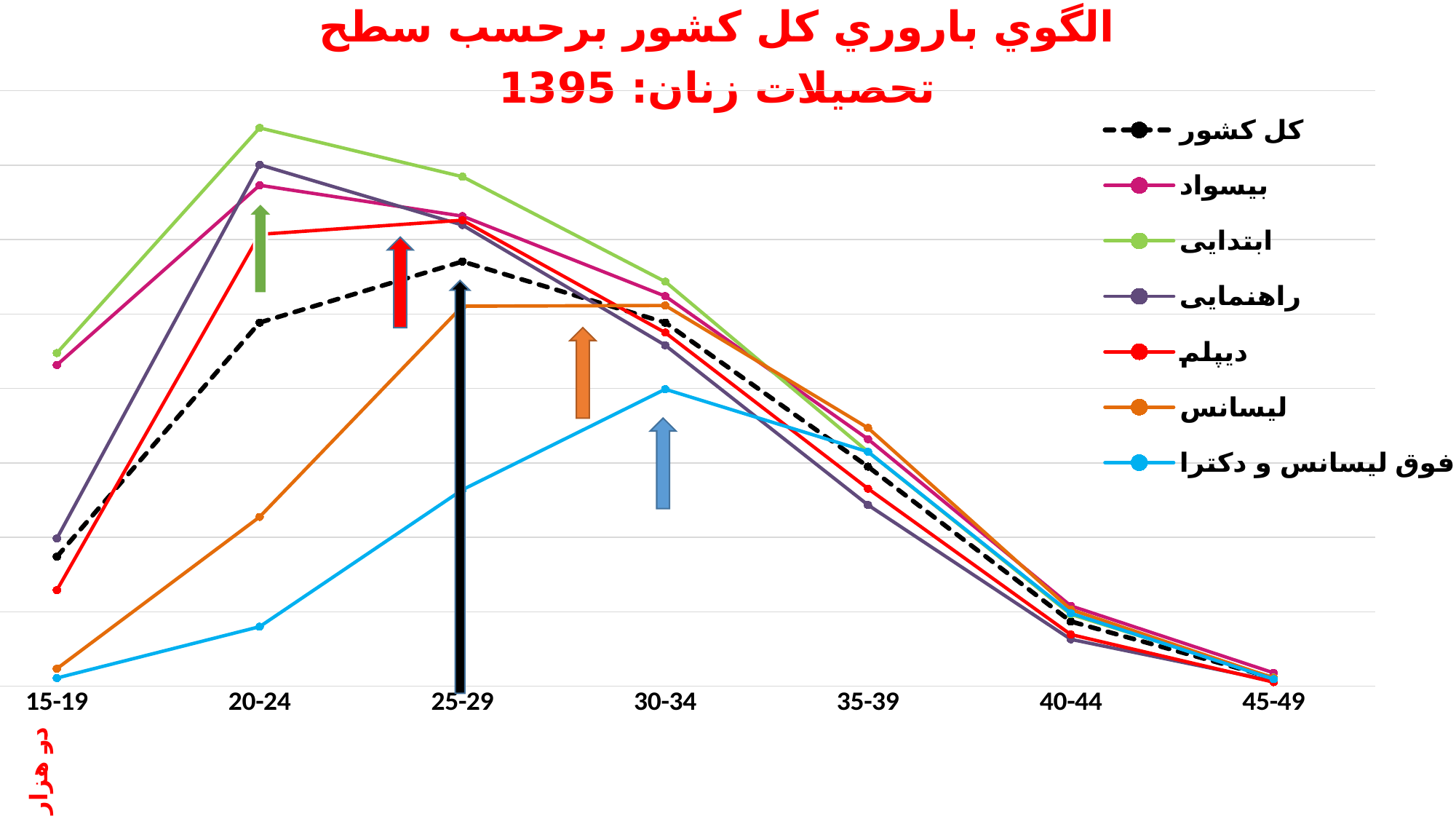

# الگوي باروري کل کشور برحسب سطح تحصیلات زنان: 1395

### Chart

| Category | کل کشور | بیسواد | ابتدایی | راهنمایی | دیپلم | لیسانس | فوق لیسانس و دکترا |
|---|---|---|---|---|---|---|---|
| 15-19 | 0.0348 | 0.0863 | 0.0895 | 0.039700000000000006 | 0.0258 | 0.0047 | 0.0022 |
| 20-24 | 0.0977 | 0.1346 | 0.15 | 0.1401 | 0.12140000000000001 | 0.0455 | 0.016 |
| 25-29 | 0.1141 | 0.1263 | 0.1369 | 0.12390000000000001 | 0.1252 | 0.1021 | 0.0528 |
| 30-34 | 0.0977 | 0.10479999999999999 | 0.1087 | 0.0916 | 0.095 | 0.1023 | 0.0798 |
| 35-39 | 0.059 | 0.0664 | 0.063 | 0.0487 | 0.0531 | 0.0694 | 0.063 |
| 40-44 | 0.0174 | 0.0216 | 0.0193 | 0.0126 | 0.013900000000000001 | 0.0206 | 0.019600000000000003 |
| 45-49 | 0.0022 | 0.0036 | 0.0023 | 0.0014 | 0.0011 | 0.0022 | 0.0019 |